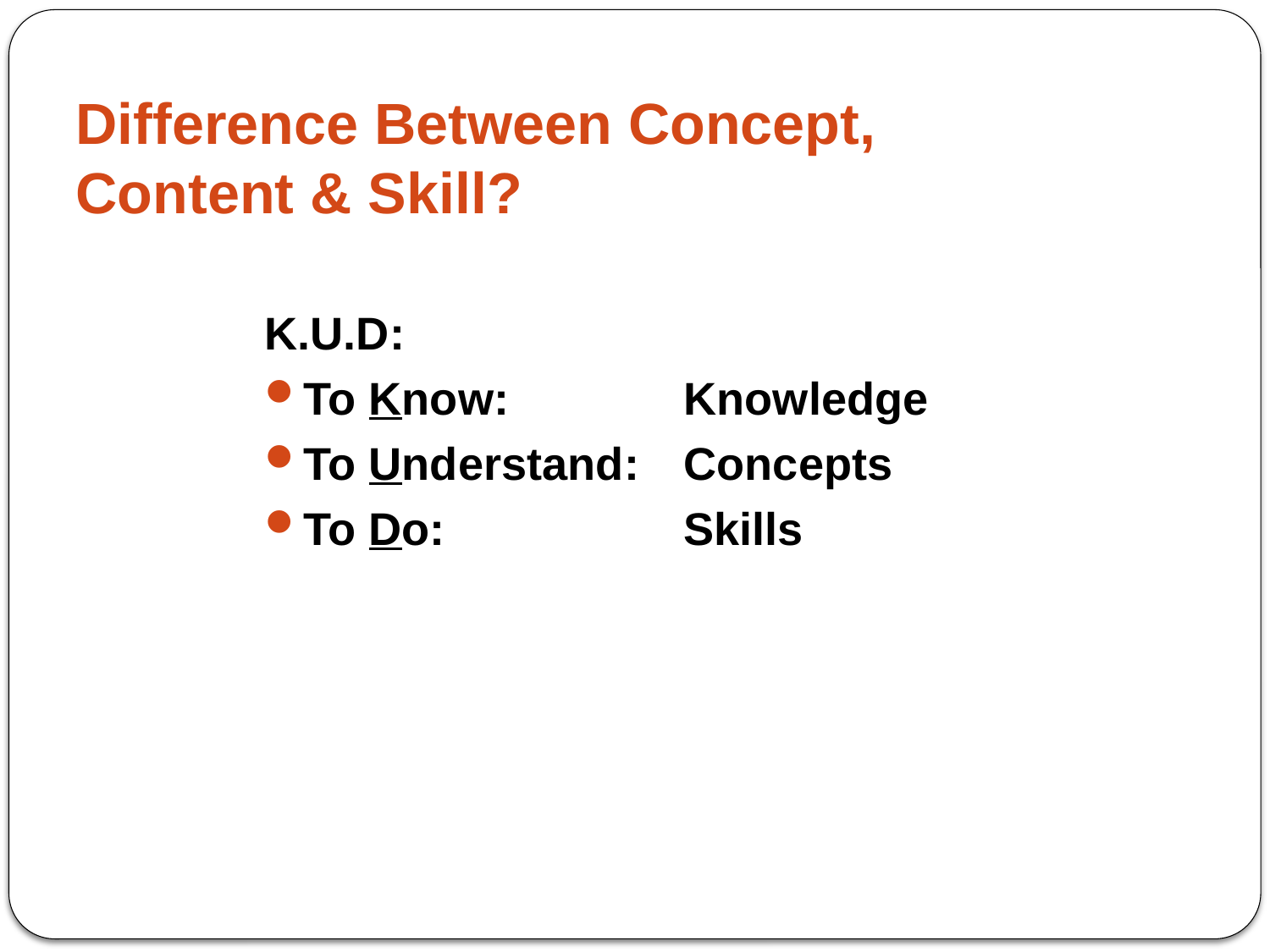

# Difference Between Concept,         Content & Skill?
K.U.D:
To Know: 		Knowledge
To Understand: 	Concepts
To Do: 		Skills